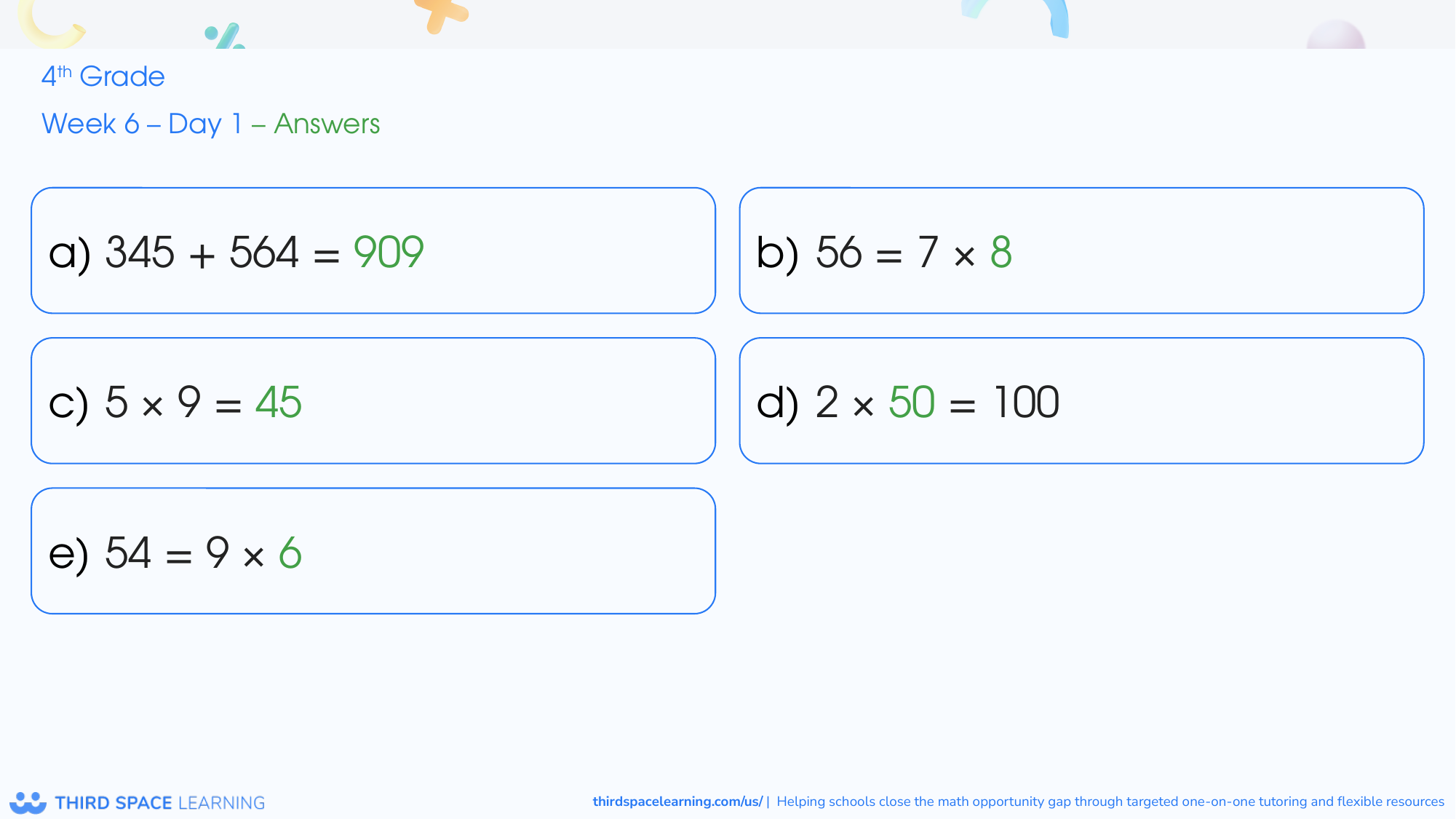

4th Grade
Week 6 – Day 1 – Answers
345 + 564 = 909
56 = 7 × 8
5 × 9 = 45
2 × 50 = 100
54 = 9 × 6